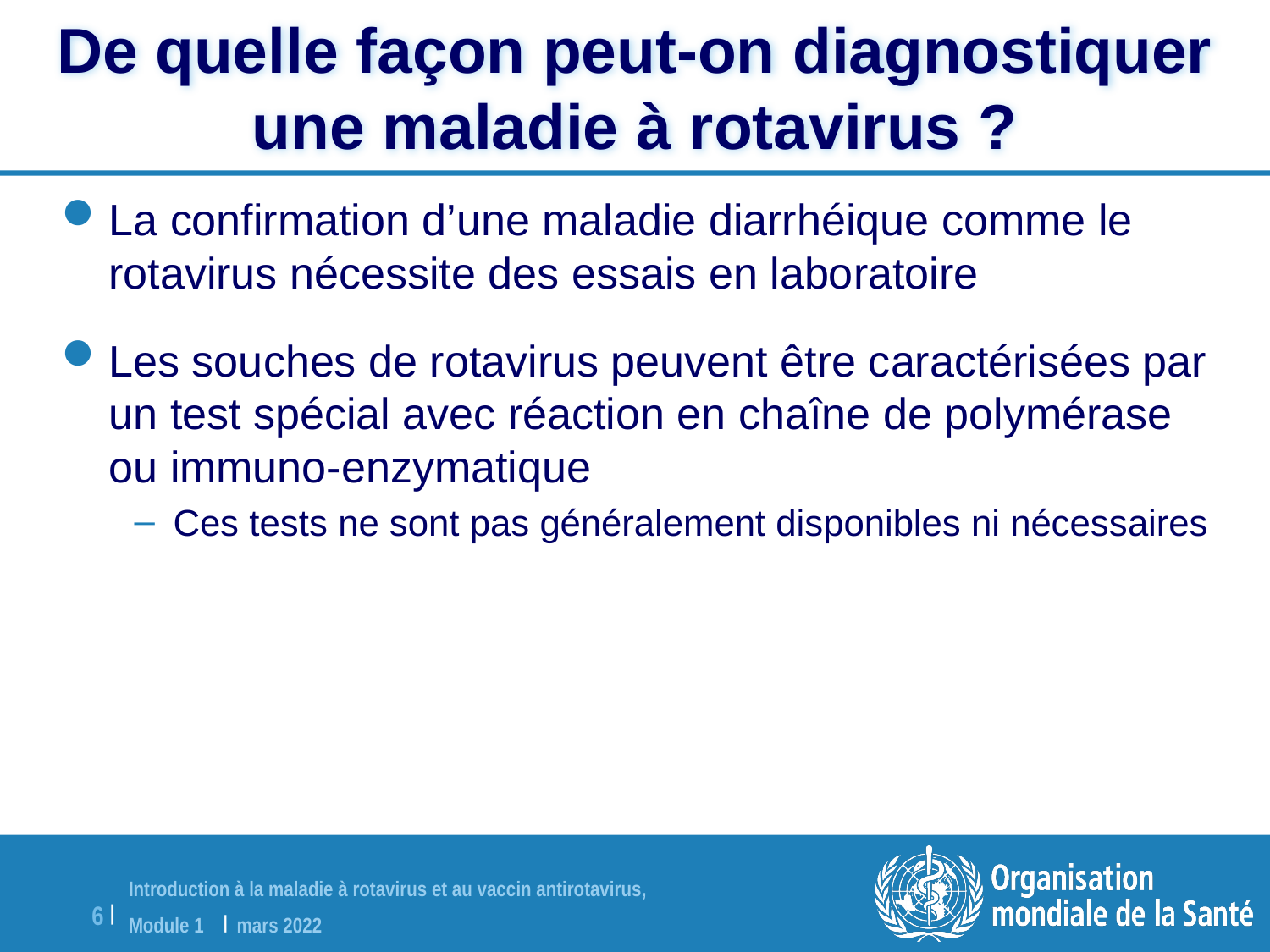

De quelle façon peut-on diagnostiquer une maladie à rotavirus ?
La confirmation d’une maladie diarrhéique comme le rotavirus nécessite des essais en laboratoire
Les souches de rotavirus peuvent être caractérisées par un test spécial avec réaction en chaîne de polymérase ou immuno-enzymatique
Ces tests ne sont pas généralement disponibles ni nécessaires